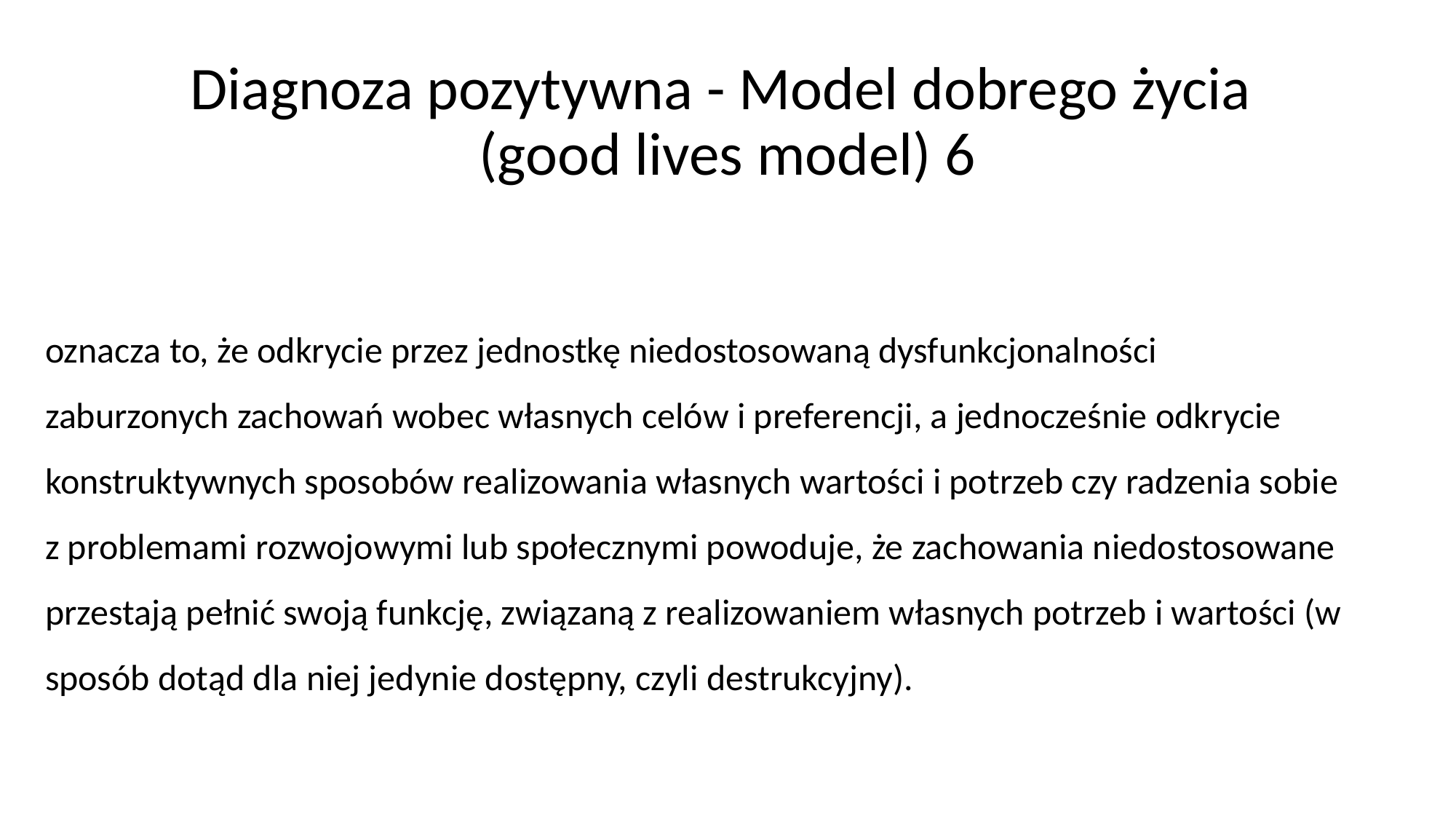

# Diagnoza pozytywna - Model dobrego życia (good lives model) 6
oznacza to, że odkrycie przez jednostkę niedostosowaną dysfunkcjonalności zaburzonych zachowań wobec własnych celów i preferencji, a jednocześnie odkrycie konstruktywnych sposobów realizowania własnych wartości i potrzeb czy radzenia sobie z problemami rozwojowymi lub społecznymi powoduje, że zachowania niedostosowane przestają pełnić swoją funkcję, związaną z realizowaniem własnych potrzeb i wartości (w sposób dotąd dla niej jedynie dostępny, czyli destrukcyjny).